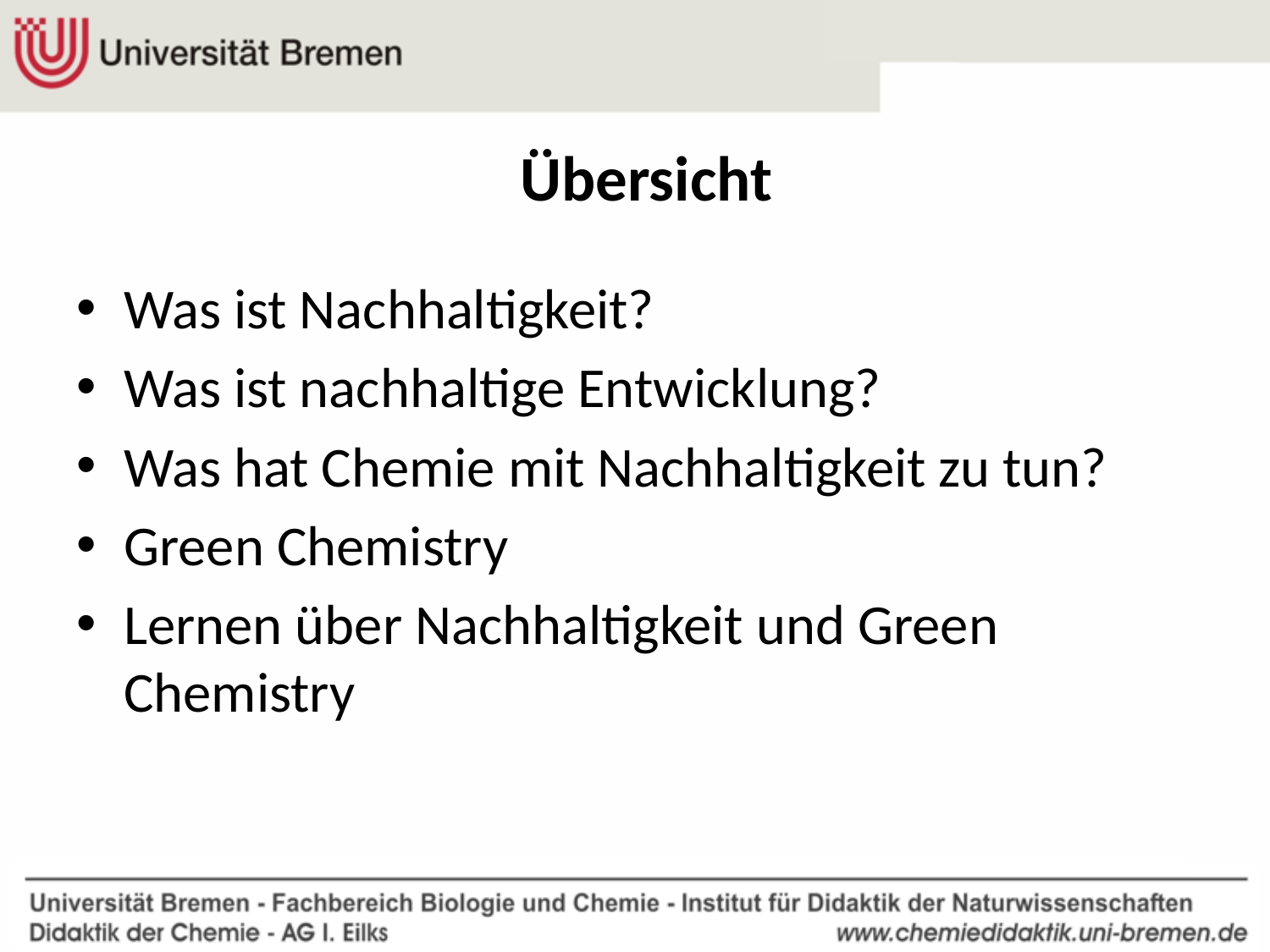

# Übersicht
Was ist Nachhaltigkeit?
Was ist nachhaltige Entwicklung?
Was hat Chemie mit Nachhaltigkeit zu tun?
Green Chemistry
Lernen über Nachhaltigkeit und Green Chemistry